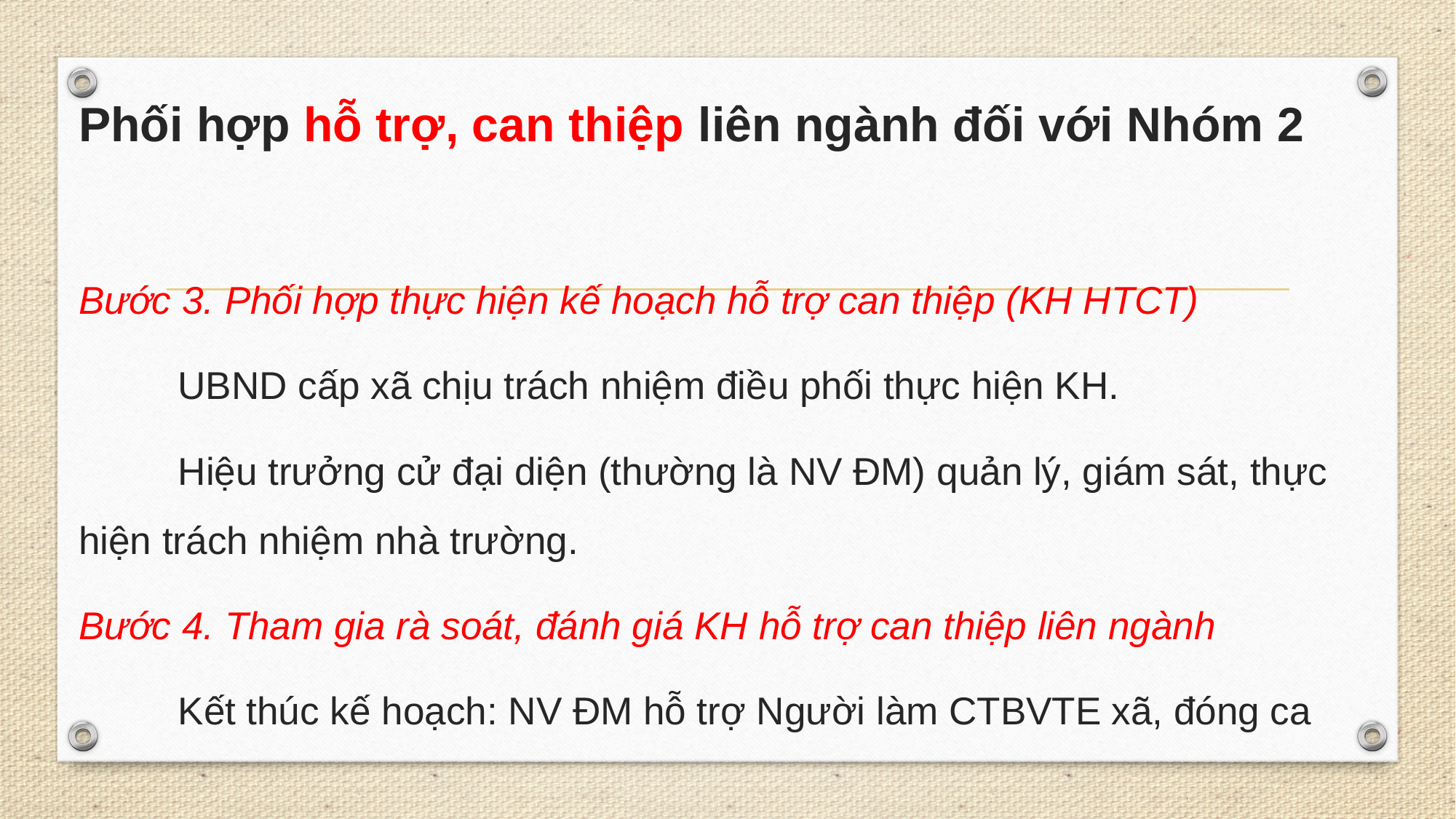

#
Phối hợp hỗ trợ, can thiệp liên ngành đối với Nhóm 2

Bước 3. Phối hợp thực hiện kế hoạch hỗ trợ can thiệp (KH HTCT)
	UBND cấp xã chịu trách nhiệm điều phối thực hiện KH.
	Hiệu trưởng cử đại diện (thường là NV ĐM) quản lý, giám sát, thực hiện trách nhiệm nhà trường.
Bước 4. Tham gia rà soát, đánh giá KH hỗ trợ can thiệp liên ngành
	Kết thúc kế hoạch: NV ĐM hỗ trợ Người làm CTBVTE xã, đóng ca